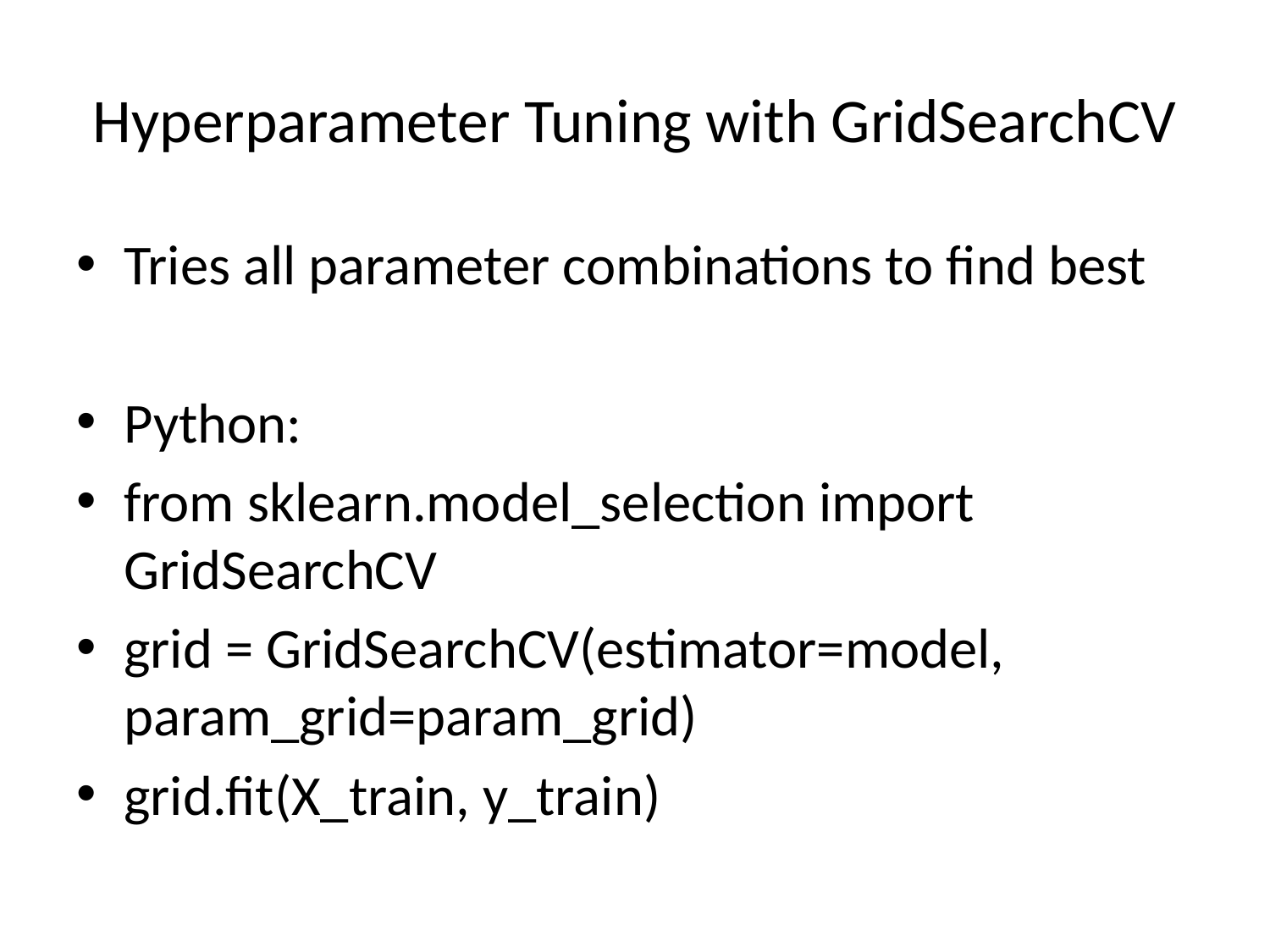

# Hyperparameter Tuning with GridSearchCV
Tries all parameter combinations to find best

Python:
from sklearn.model_selection import GridSearchCV
grid = GridSearchCV(estimator=model, param_grid=param_grid)
grid.fit(X_train, y_train)